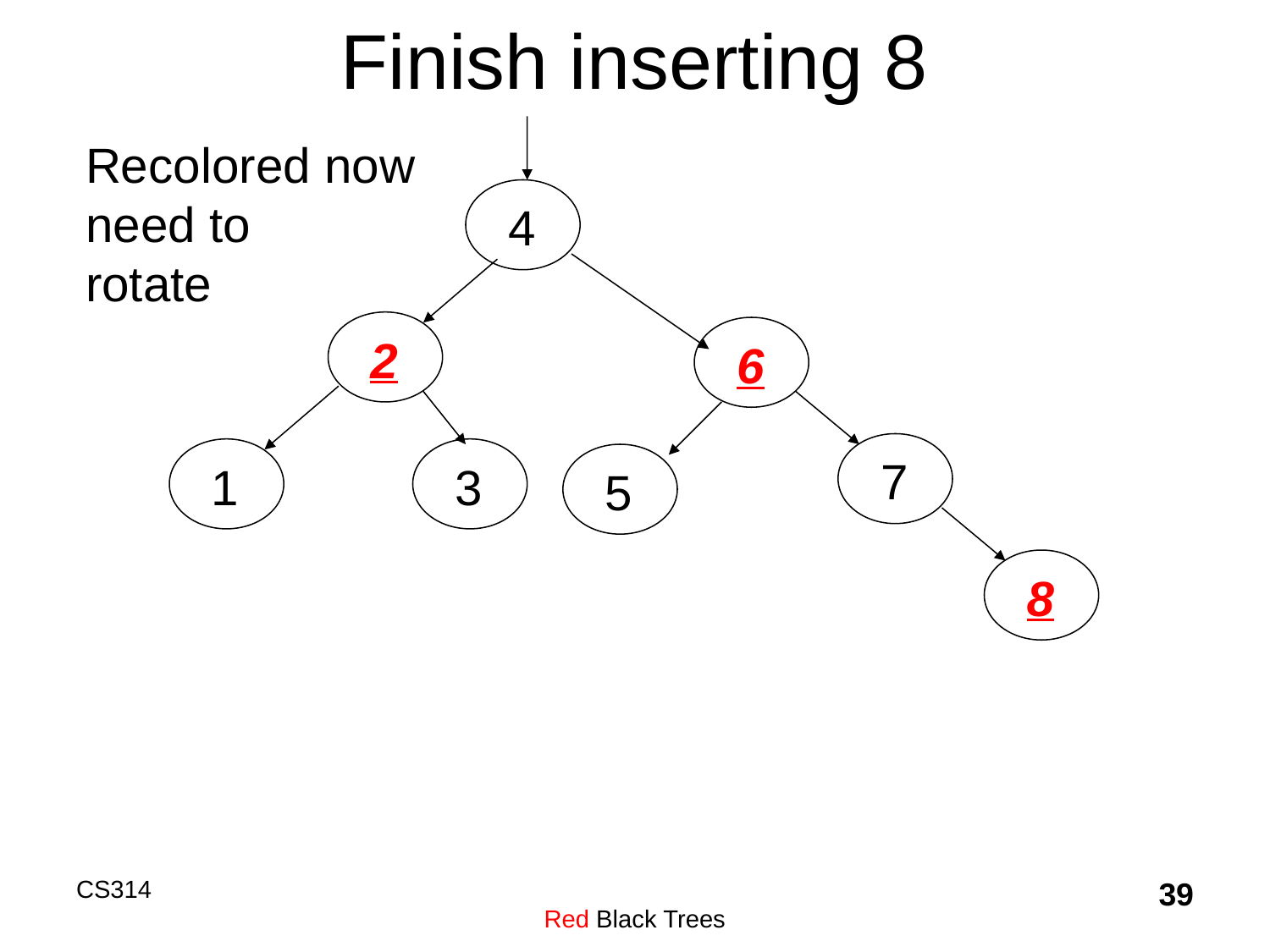

# Finish inserting 8

Recolored now
need to
rotate

4

2

6

7

1

3

5

8
CS314

Red Black Trees
39